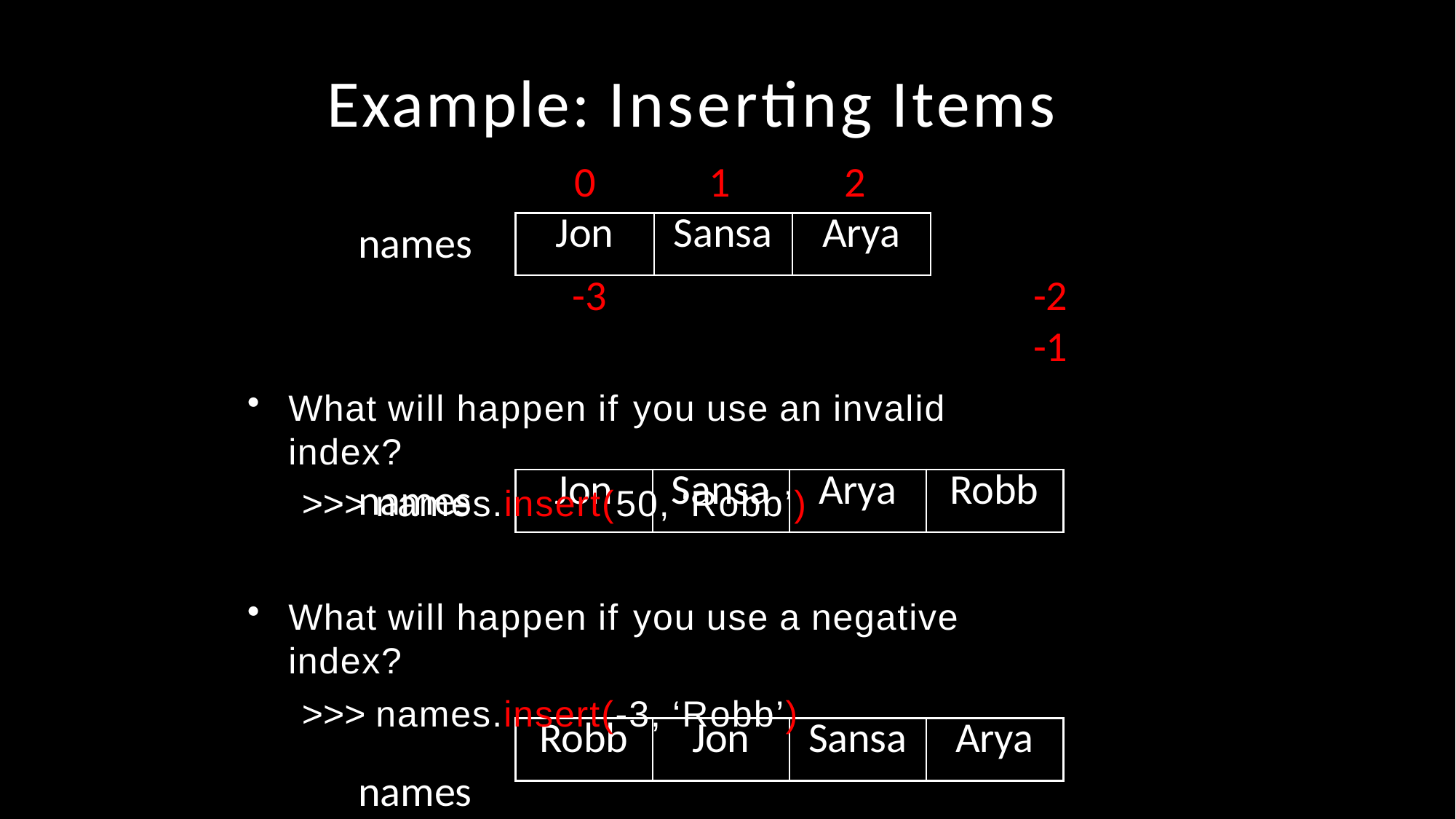

# Example: Inserting Items
0	1	2
| Jon | Sansa | Arya |
| --- | --- | --- |
names
-3	-2	-1
What will happen if you use an invalid index?
>>> names.insert(50, ‘Robb’)
| Jon | Sansa | Arya | Robb |
| --- | --- | --- | --- |
names

What will happen if you use a negative index?
>>> names.insert(-3, ‘Robb’)
names
| Robb | Jon | Sansa | Arya |
| --- | --- | --- | --- |